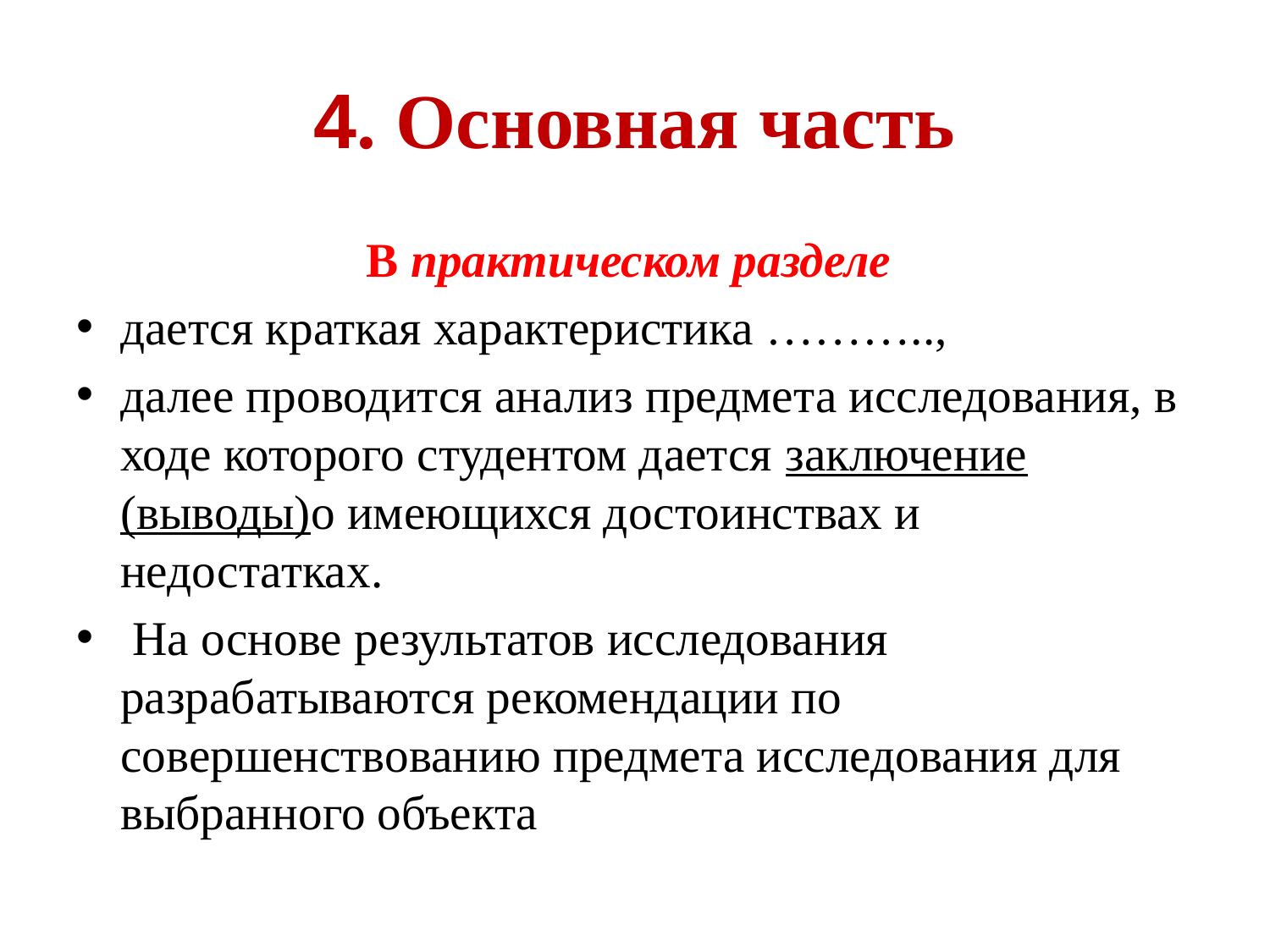

# 4. Основная часть
В практическом разделе
дается краткая характеристика ………..,
далее проводится анализ предмета исследования, в ходе которого студентом дается заключение (выводы)о имеющихся достоинствах и недостатках.
 На основе результатов исследования разрабатываются рекомендации по совершенствованию предмета исследования для выбранного объекта